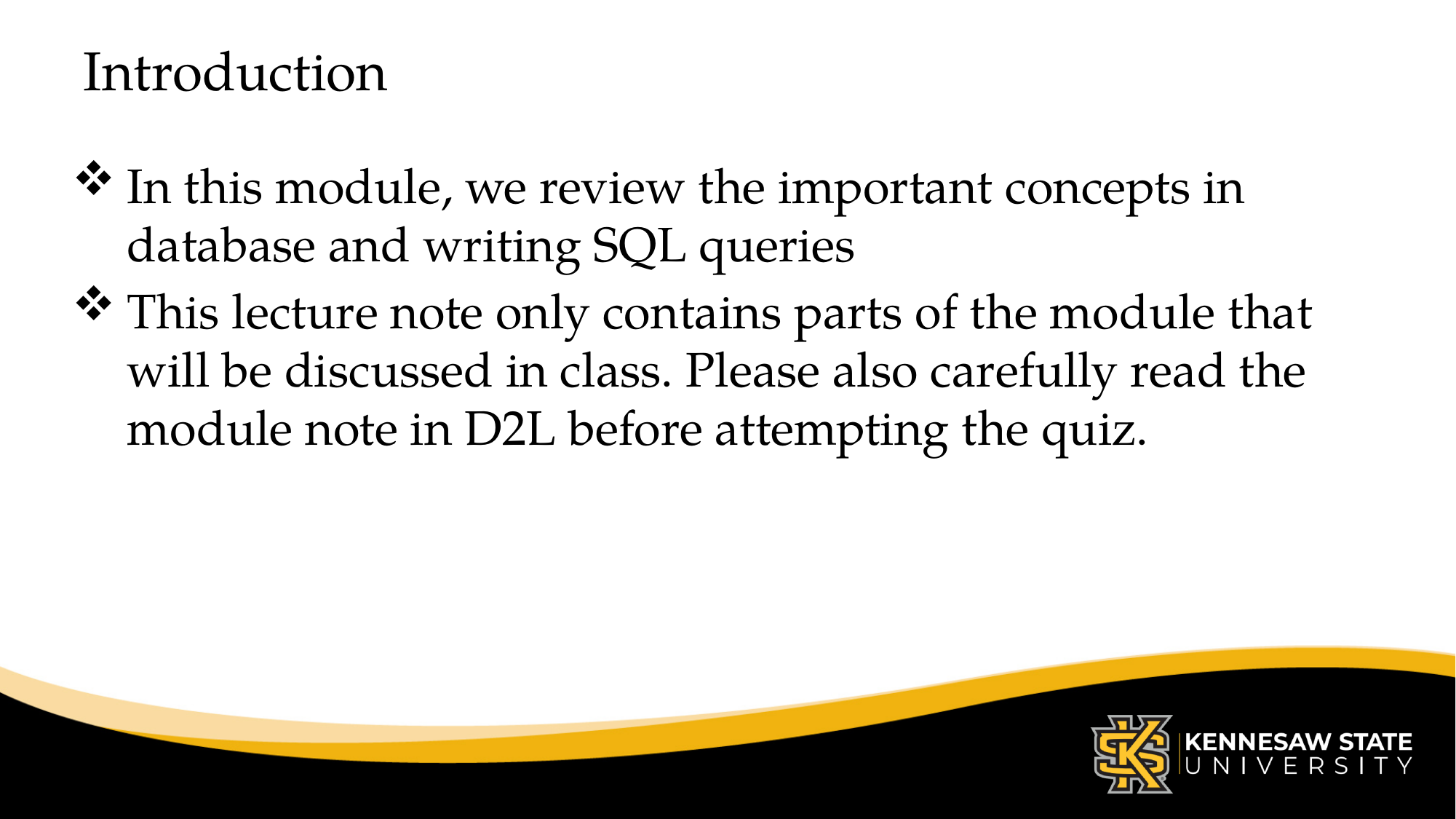

# Introduction
In this module, we review the important concepts in database and writing SQL queries
This lecture note only contains parts of the module that will be discussed in class. Please also carefully read the module note in D2L before attempting the quiz.